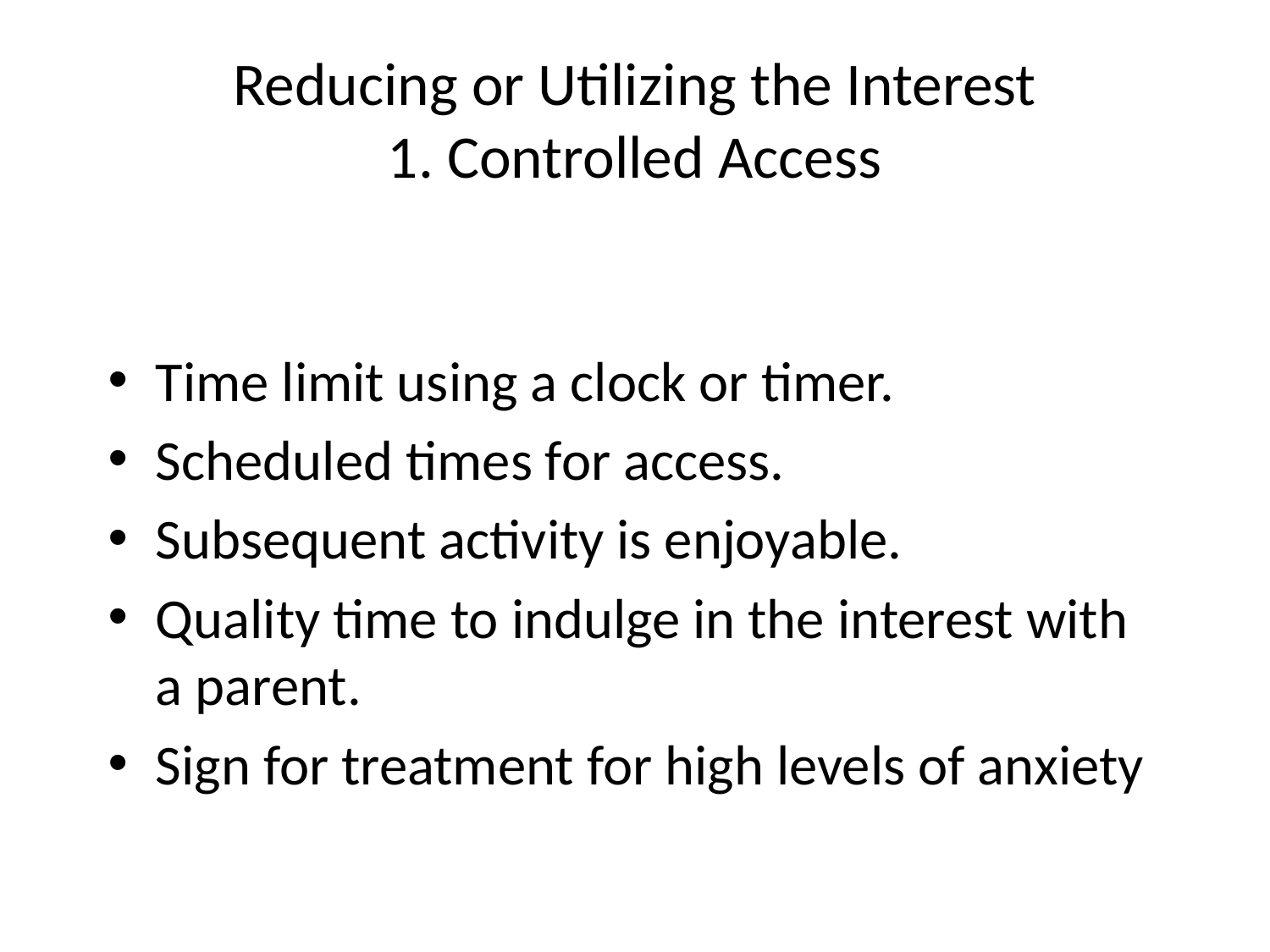

# Reducing or Utilizing the Interest 1. Controlled Access
Time limit using a clock or timer.
Scheduled times for access.
Subsequent activity is enjoyable.
Quality time to indulge in the interest with a parent.
Sign for treatment for high levels of anxiety